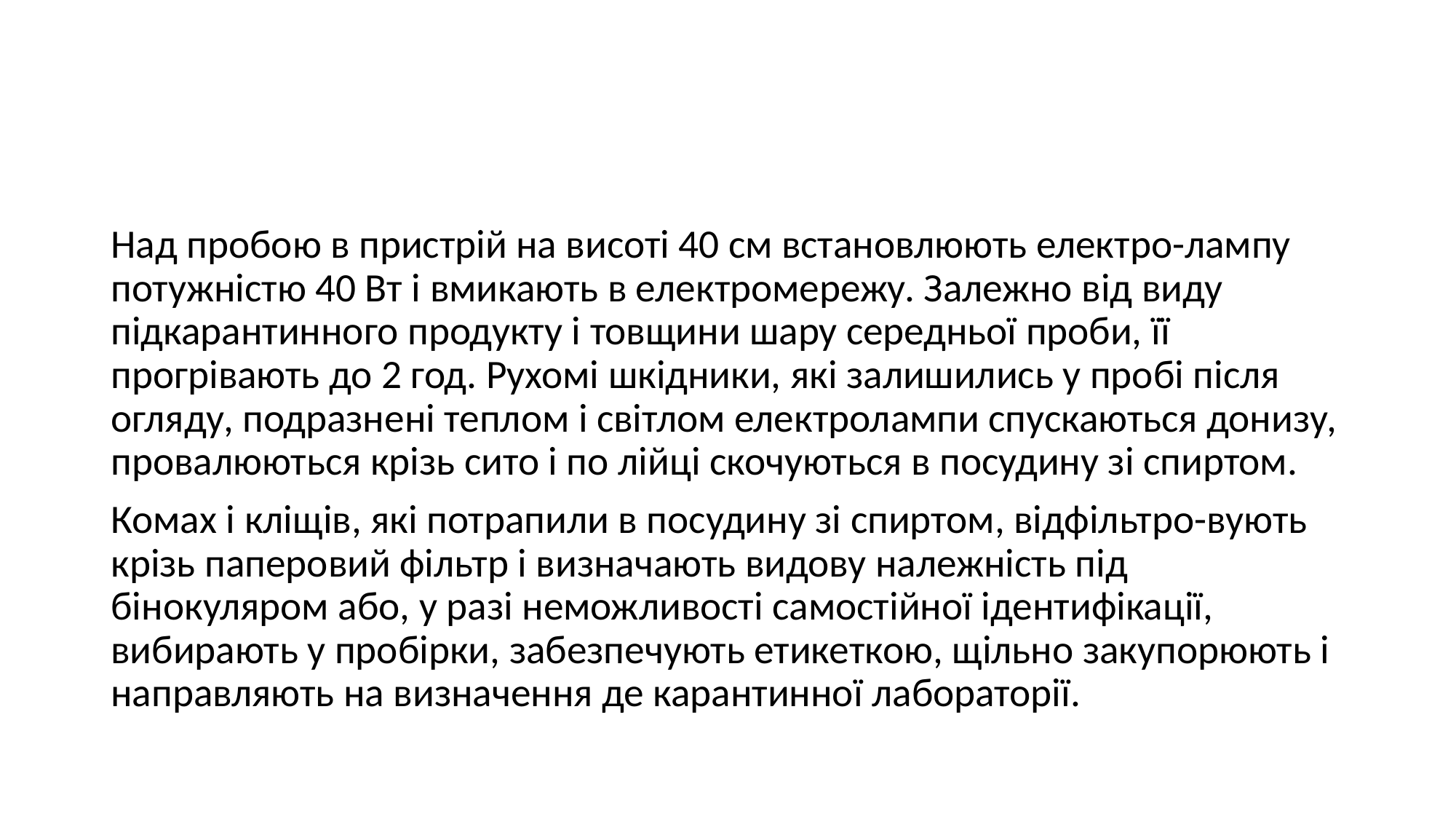

#
Над пробою в пристрій на висоті 40 см встановлюють електро-лампу потужністю 40 Вт і вмикають в електромережу. Залежно від виду підкарантинного продукту і товщини шару середньої проби, її прогрівають до 2 год. Рухомі шкідники, які залишились у пробі після огляду, подразнені теплом і світлом електролампи спускаються донизу, провалюються крізь сито і по лійці скочуються в посудину зі спиртом.
Комах і кліщів, які потрапили в посудину зі спиртом, відфільтро-вують крізь паперовий фільтр і визначають видову належність під бінокуляром або, у разі неможливості самостійної ідентифікації, вибирають у пробірки, забезпечують етикеткою, щільно закупорюють і направляють на визначення де карантинної лабораторії.